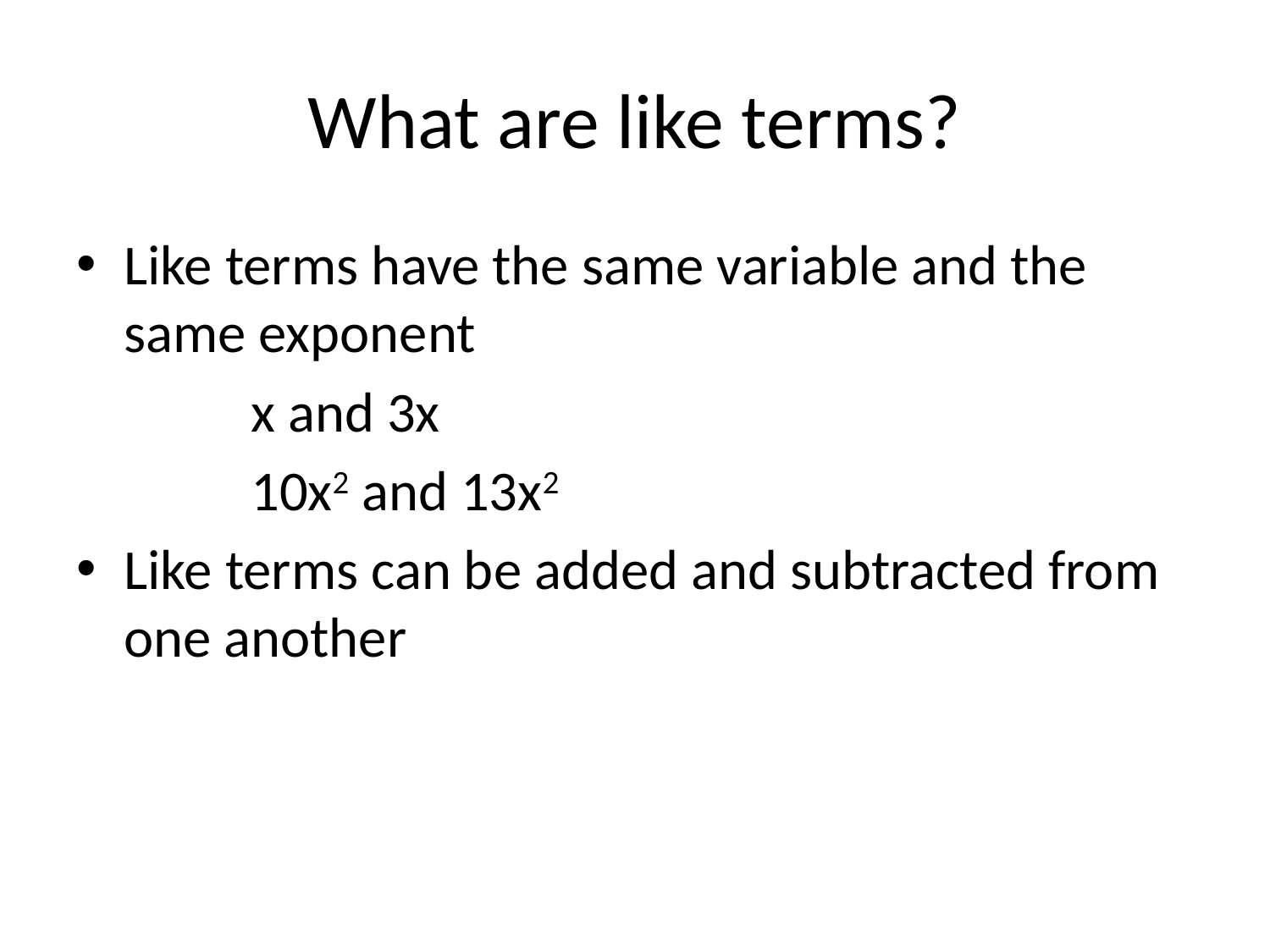

# What are like terms?
Like terms have the same variable and the same exponent
		x and 3x
		10x2 and 13x2
Like terms can be added and subtracted from one another